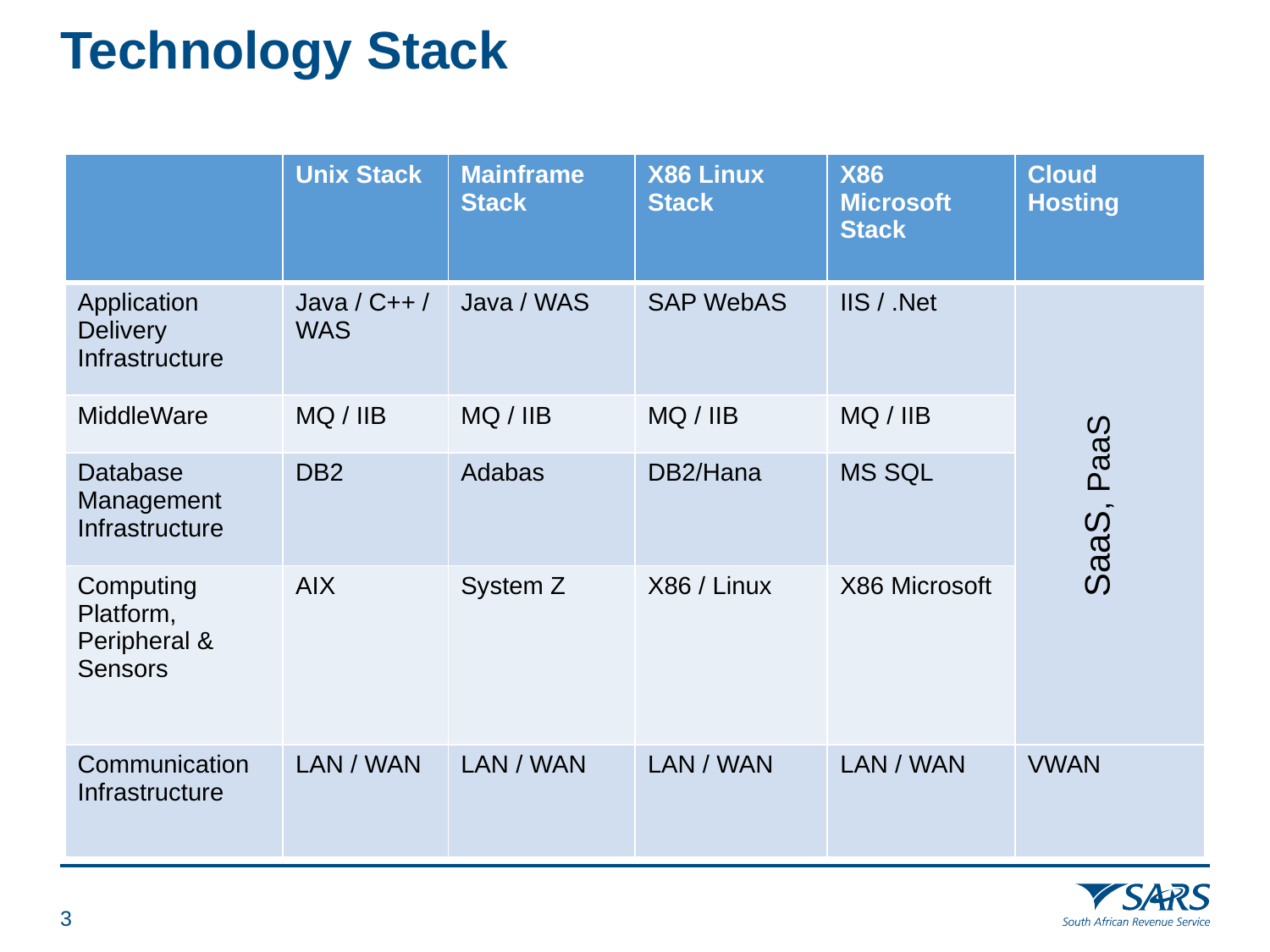

# Technology Stack
|  | Unix Stack | Mainframe Stack | X86 Linux Stack | X86 Microsoft Stack | Cloud Hosting |
| --- | --- | --- | --- | --- | --- |
| Application Delivery Infrastructure | Java / C++ / WAS | Java / WAS | SAP WebAS | IIS / .Net |  |
| MiddleWare | MQ / IIB | MQ / IIB | MQ / IIB | MQ / IIB |  |
| Database Management Infrastructure | DB2 | Adabas | DB2/Hana | MS SQL |  |
| Computing Platform, Peripheral & Sensors | AIX | System Z | X86 / Linux | X86 Microsoft |  |
| Communication Infrastructure | LAN / WAN | LAN / WAN | LAN / WAN | LAN / WAN | VWAN |
SaaS, PaaS
3